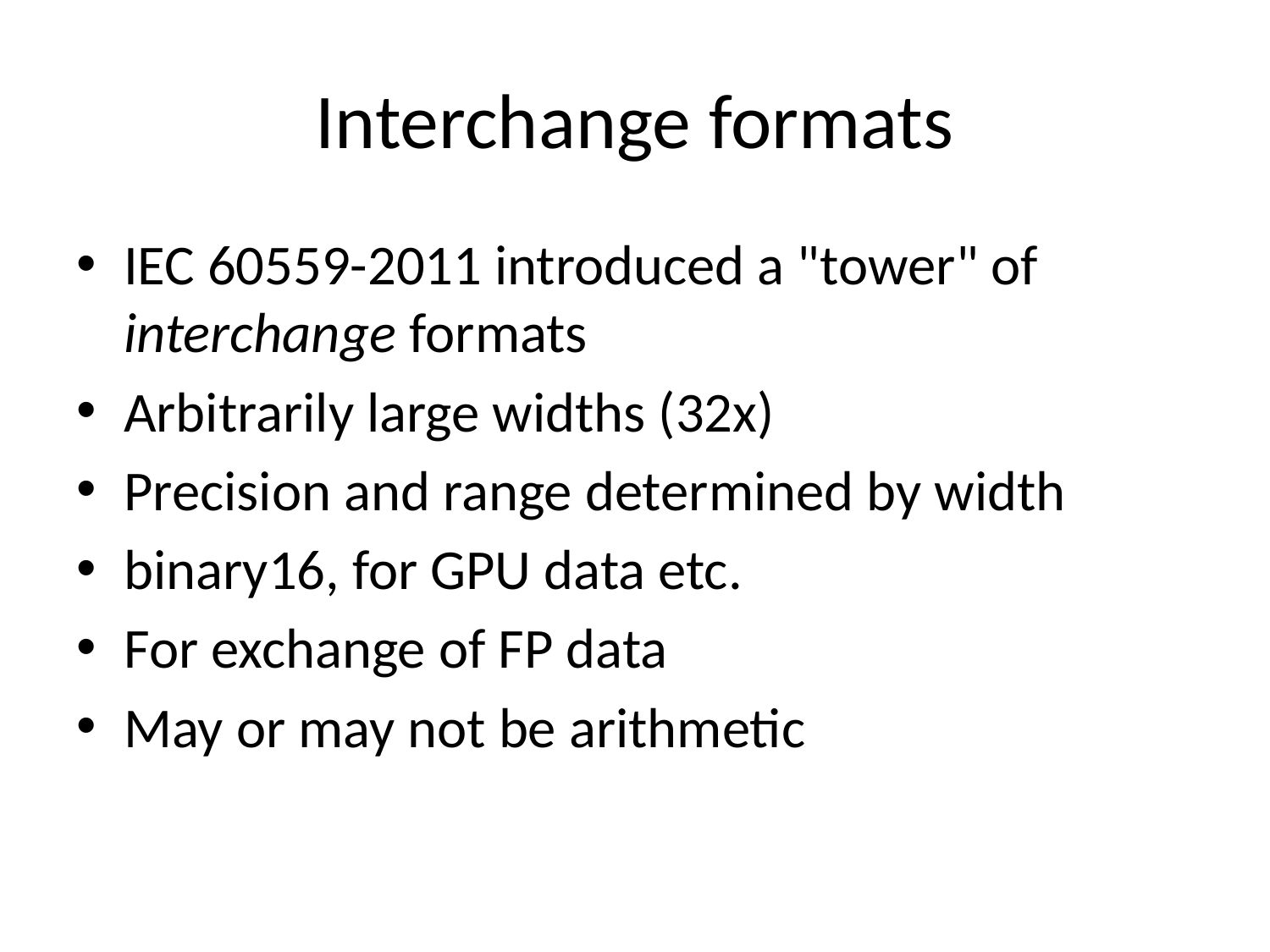

# Interchange formats
IEC 60559-2011 introduced a "tower" of interchange formats
Arbitrarily large widths (32x)
Precision and range determined by width
binary16, for GPU data etc.
For exchange of FP data
May or may not be arithmetic